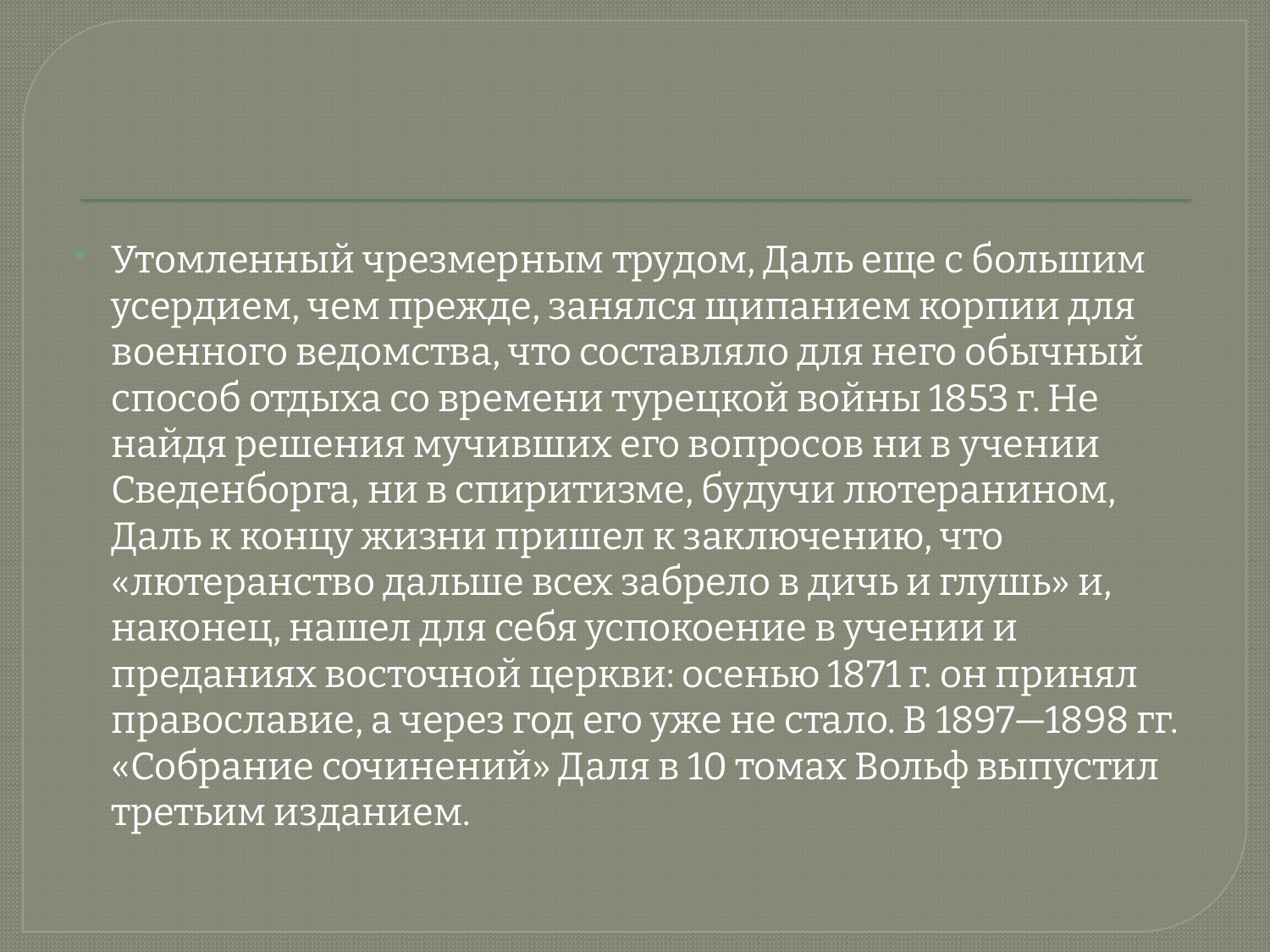

Утомленный чрезмерным трудом, Даль еще с большим усердием, чем прежде, занялся щипанием корпии для военного ведомства, что составляло для него обычный способ отдыха со времени турецкой войны 1853 г. Не найдя решения мучивших его вопросов ни в учении Сведенборга, ни в спиритизме, будучи лютеранином, Даль к концу жизни пришел к заключению, что «лютеранство дальше всех забрело в дичь и глушь» и, наконец, нашел для себя успокоение в учении и преданиях восточной церкви: осенью 1871 г. он принял православие, а через год его уже не стало. В 1897—1898 гг. «Собрание сочинений» Даля в 10 томах Вольф выпустил третьим изданием.